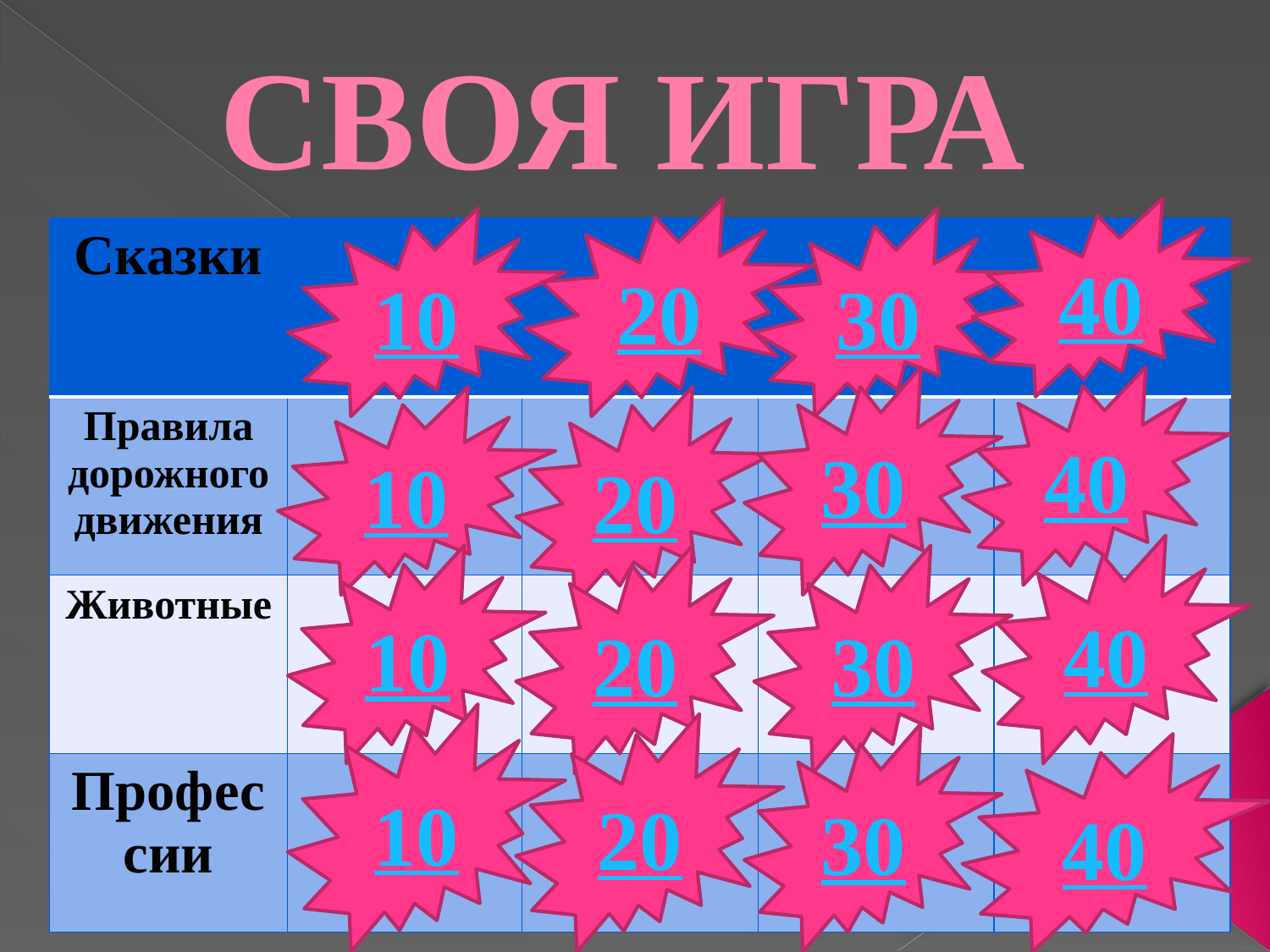

# СВОЯ ИГРА
20
40
10
30
| Сказки |  |  |  |  |
| --- | --- | --- | --- | --- |
| Правила дорожного движения |  |  |  |  |
| Животные |  |  |  |  |
| Профессии |  |  |  |  |

30
40
10
20
40
10
20
30
10
20
30
40